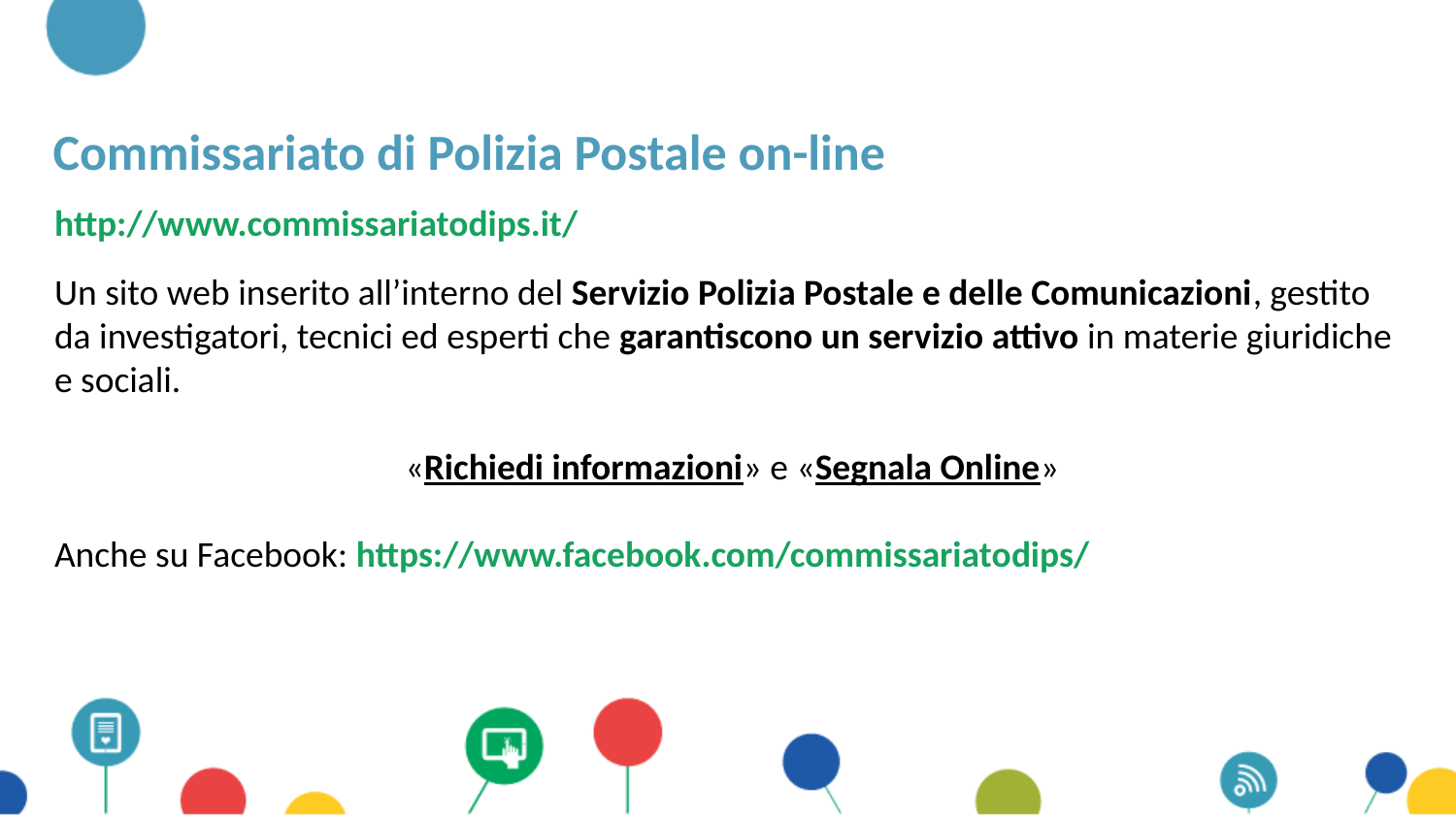

# Commissariato di Polizia Postale on-line
http://www.commissariatodips.it/
Un sito web inserito all’interno del Servizio Polizia Postale e delle Comunicazioni, gestito da investigatori, tecnici ed esperti che garantiscono un servizio attivo in materie giuridiche e sociali.

«Richiedi informazioni» e «Segnala Online»

Anche su Facebook: https://www.facebook.com/commissariatodips/